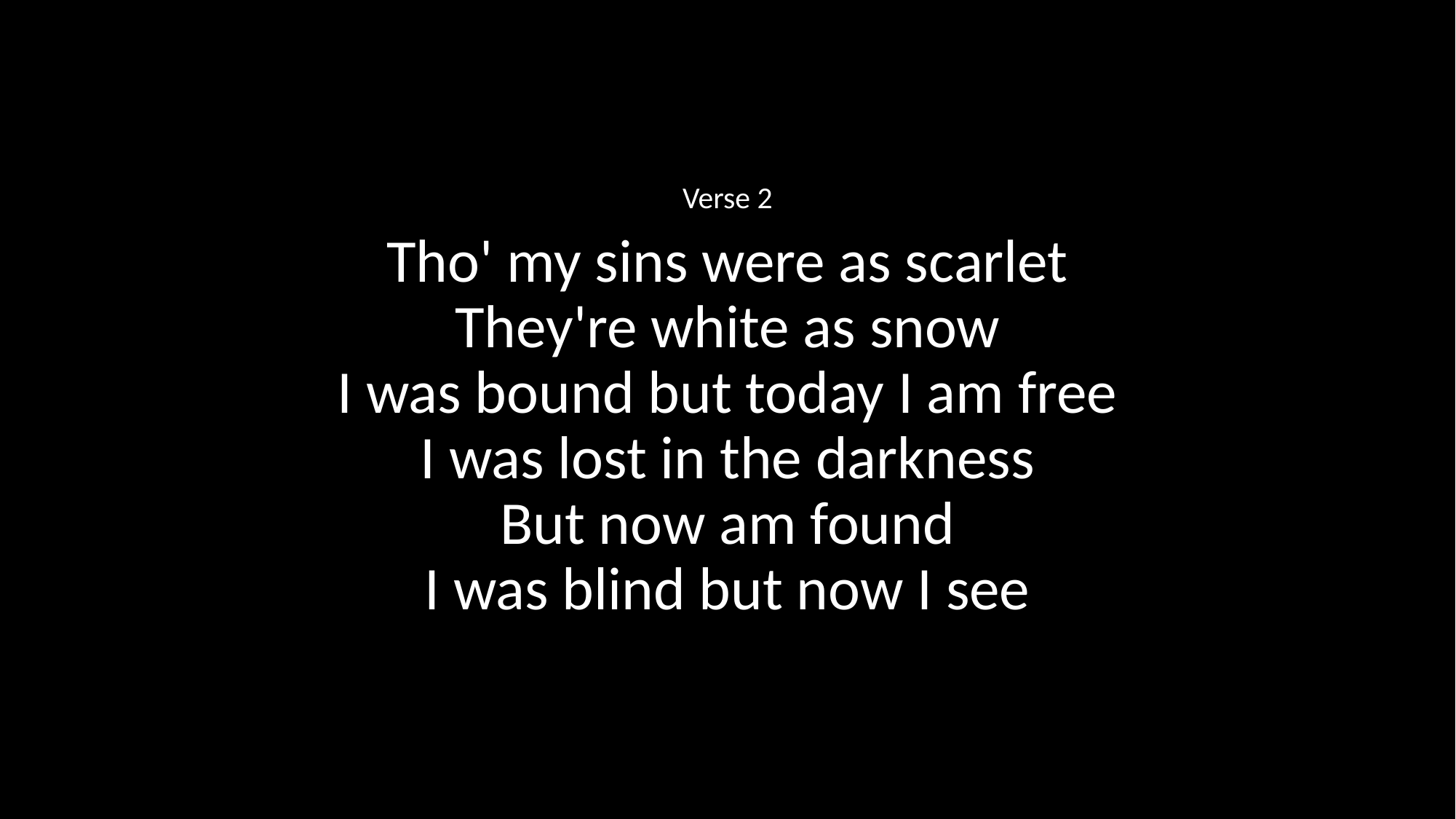

Verse 2
Tho' my sins were as scarlet
They're white as snow
I was bound but today I am free
I was lost in the darkness
But now am found
I was blind but now I see